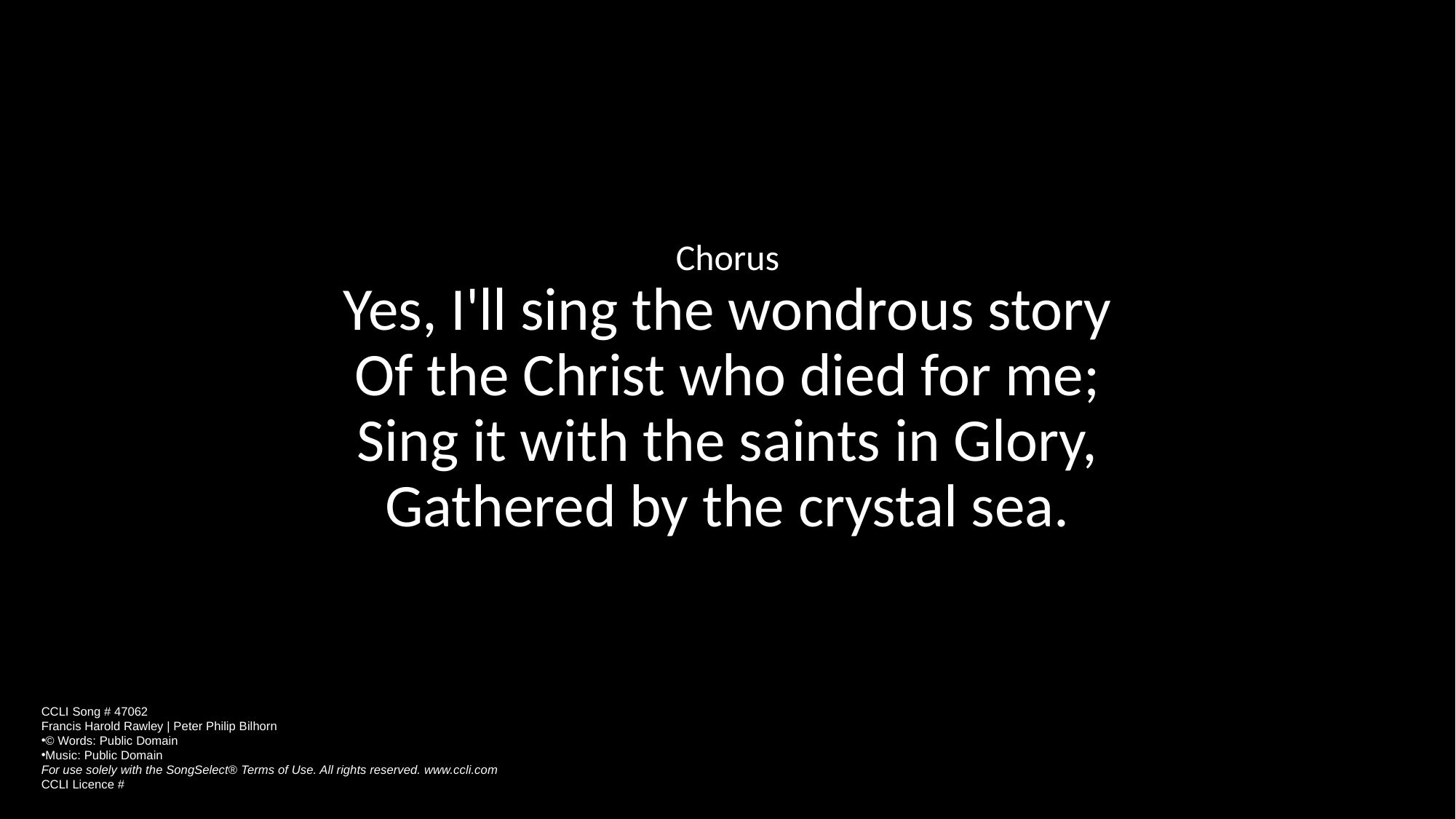

Chorus
Yes, I'll sing the wondrous story
Of the Christ who died for me;
Sing it with the saints in Glory,
Gathered by the crystal sea.
CCLI Song # 47062
Francis Harold Rawley | Peter Philip Bilhorn
© Words: Public Domain
Music: Public Domain
For use solely with the SongSelect® Terms of Use. All rights reserved. www.ccli.com
CCLI Licence #